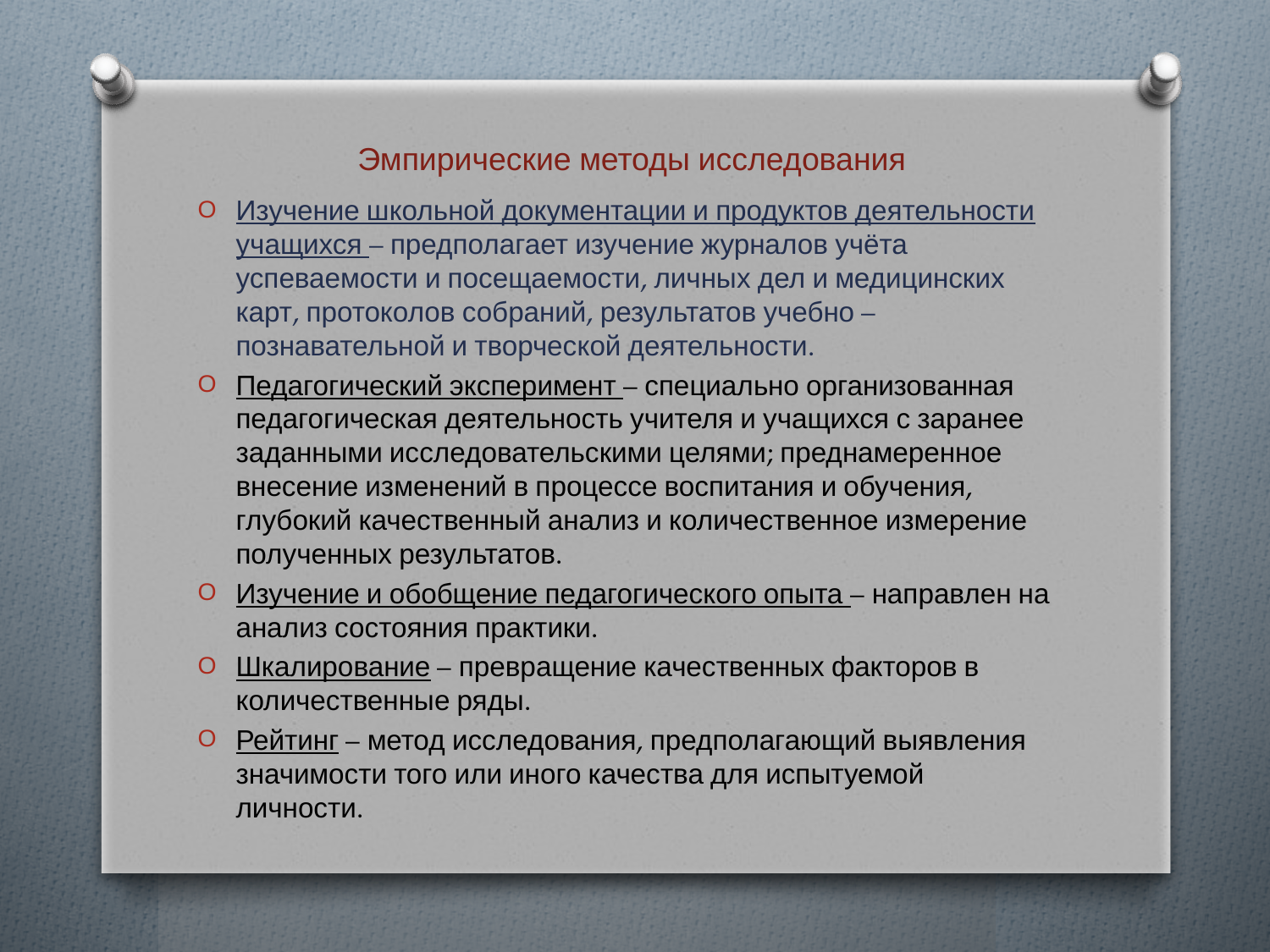

# Эмпирические методы исследования
Изучение школьной документации и продуктов деятельности учащихся – предполагает изучение журналов учёта успеваемости и посещаемости, личных дел и медицинских карт, протоколов собраний, результатов учебно – познавательной и творческой деятельности.
Педагогический эксперимент – специально организованная педагогическая деятельность учителя и учащихся с заранее заданными исследовательскими целями; преднамеренное внесение изменений в процессе воспитания и обучения, глубокий качественный анализ и количественное измерение полученных результатов.
Изучение и обобщение педагогического опыта – направлен на анализ состояния практики.
Шкалирование – превращение качественных факторов в количественные ряды.
Рейтинг – метод исследования, предполагающий выявления значимости того или иного качества для испытуемой личности.